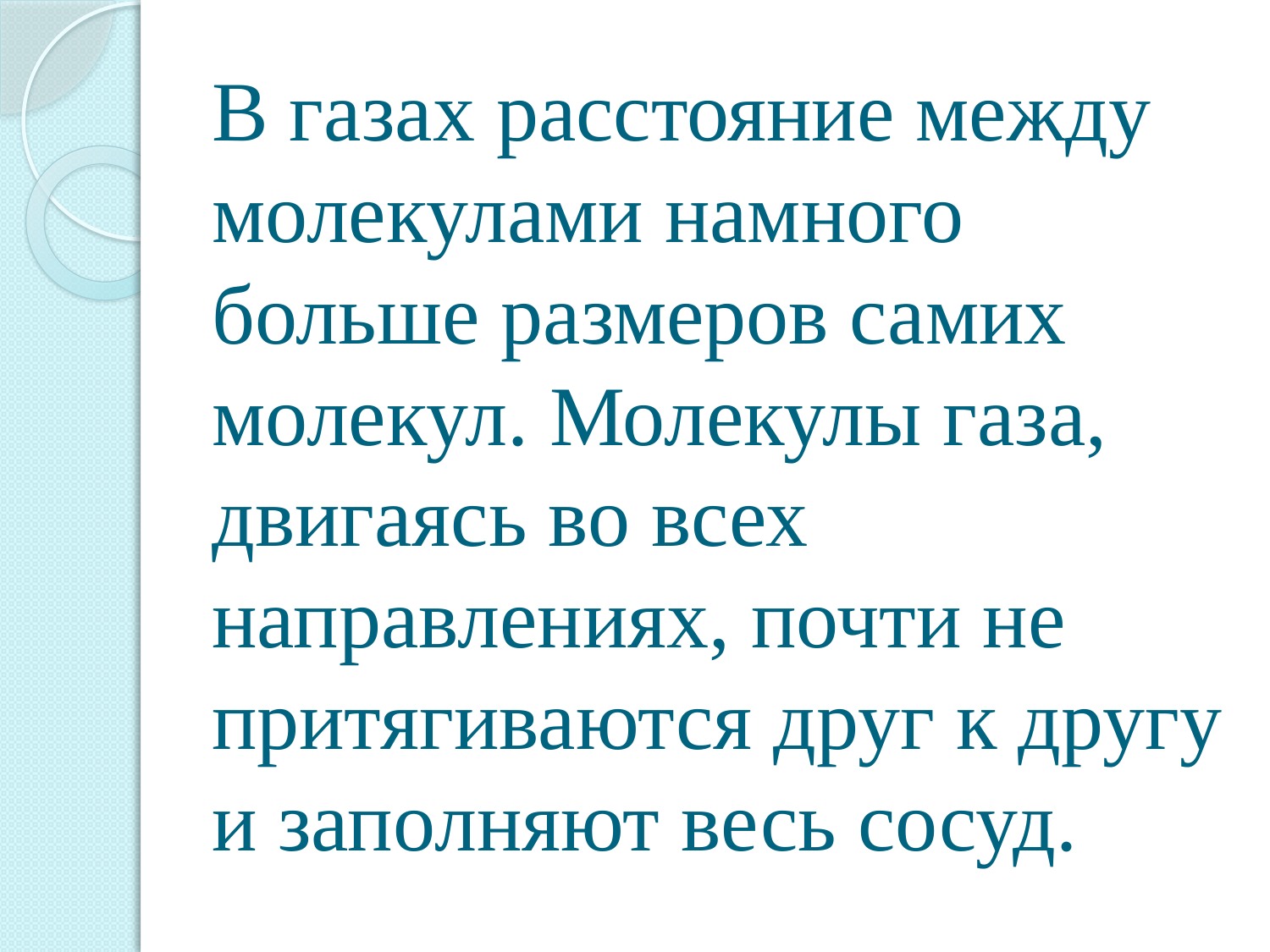

# В газах расстояние между молекулами намного больше размеров самих молекул. Молекулы газа, двигаясь во всех направлениях, почти не притягиваются друг к другу и заполняют весь сосуд.